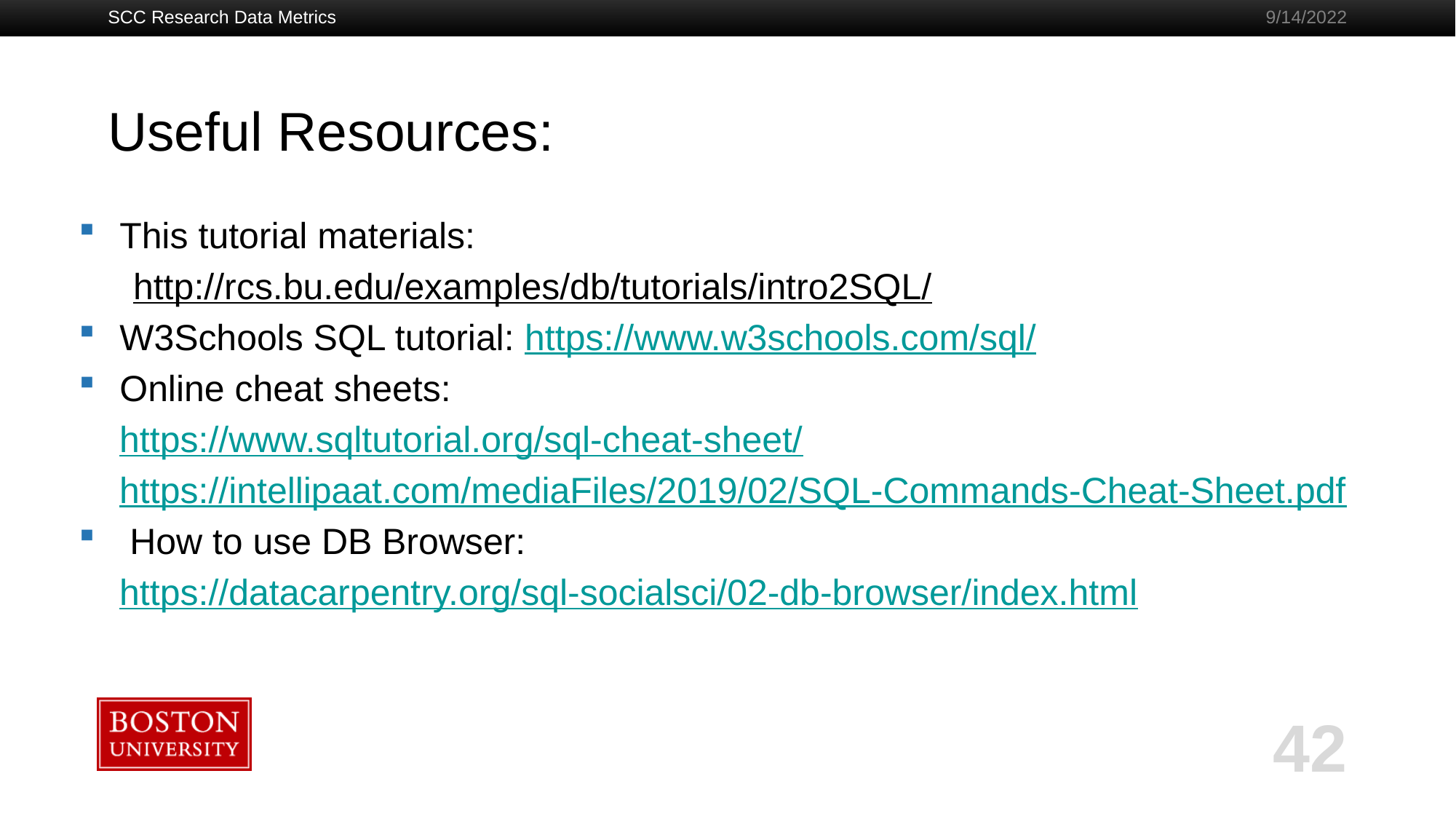

SCC Research Data Metrics
9/14/2022
# Useful Resources:
This tutorial materials:
http://rcs.bu.edu/examples/db/tutorials/intro2SQL/
W3Schools SQL tutorial: https://www.w3schools.com/sql/
Online cheat sheets:
    https://www.sqltutorial.org/sql-cheat-sheet/
    https://intellipaat.com/mediaFiles/2019/02/SQL-Commands-Cheat-Sheet.pdf
 How to use DB Browser:
    https://datacarpentry.org/sql-socialsci/02-db-browser/index.html

42